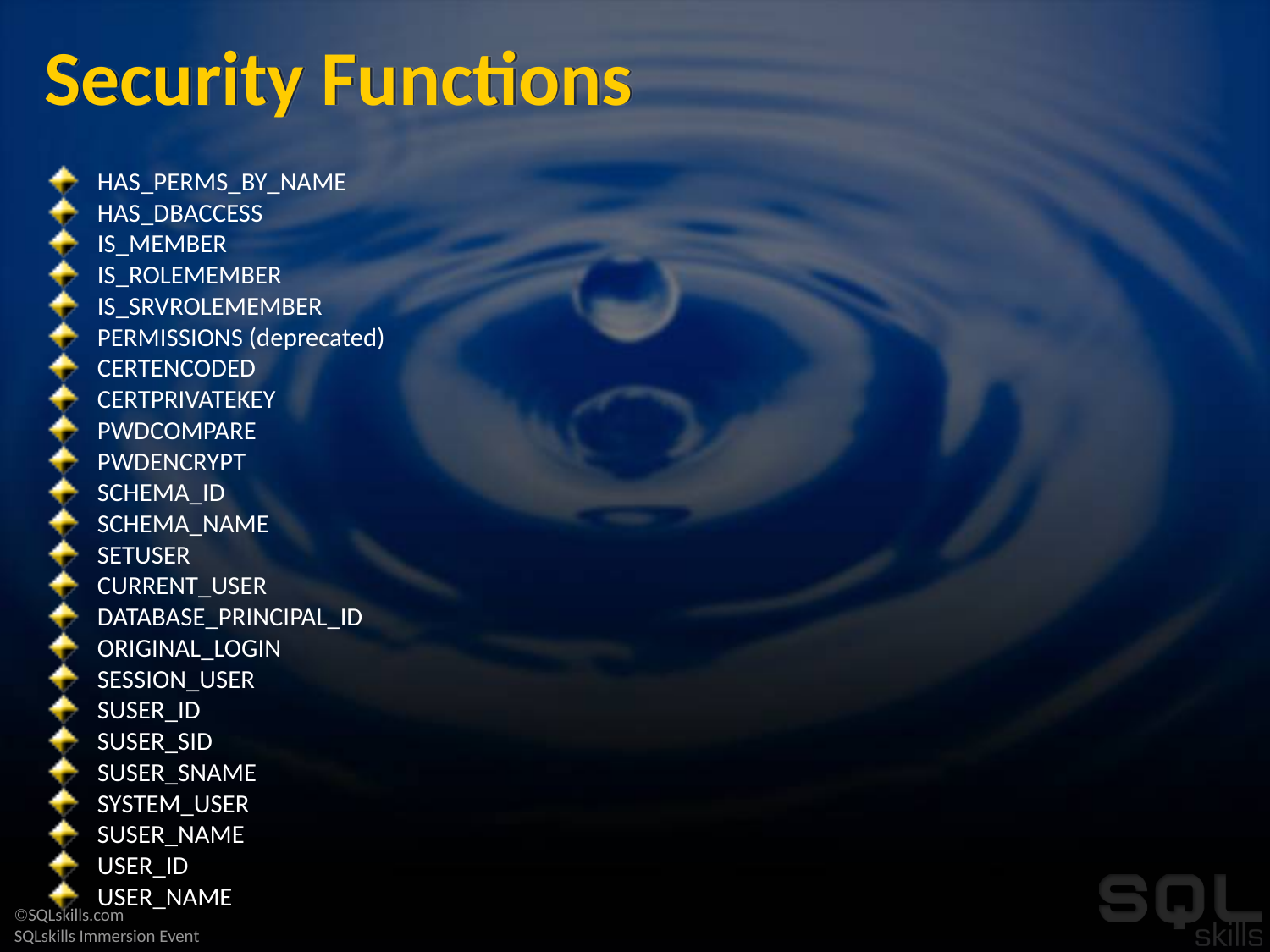

# Security Functions
HAS_PERMS_BY_NAME
HAS_DBACCESS
IS_MEMBER
IS_ROLEMEMBER
IS_SRVROLEMEMBER
PERMISSIONS (deprecated)
CERTENCODED
CERTPRIVATEKEY
PWDCOMPARE
PWDENCRYPT
SCHEMA_ID
SCHEMA_NAME
SETUSER
CURRENT_USER
DATABASE_PRINCIPAL_ID
ORIGINAL_LOGIN
SESSION_USER
SUSER_ID
SUSER_SID
SUSER_SNAME
SYSTEM_USER
SUSER_NAME
USER_ID
USER_NAME